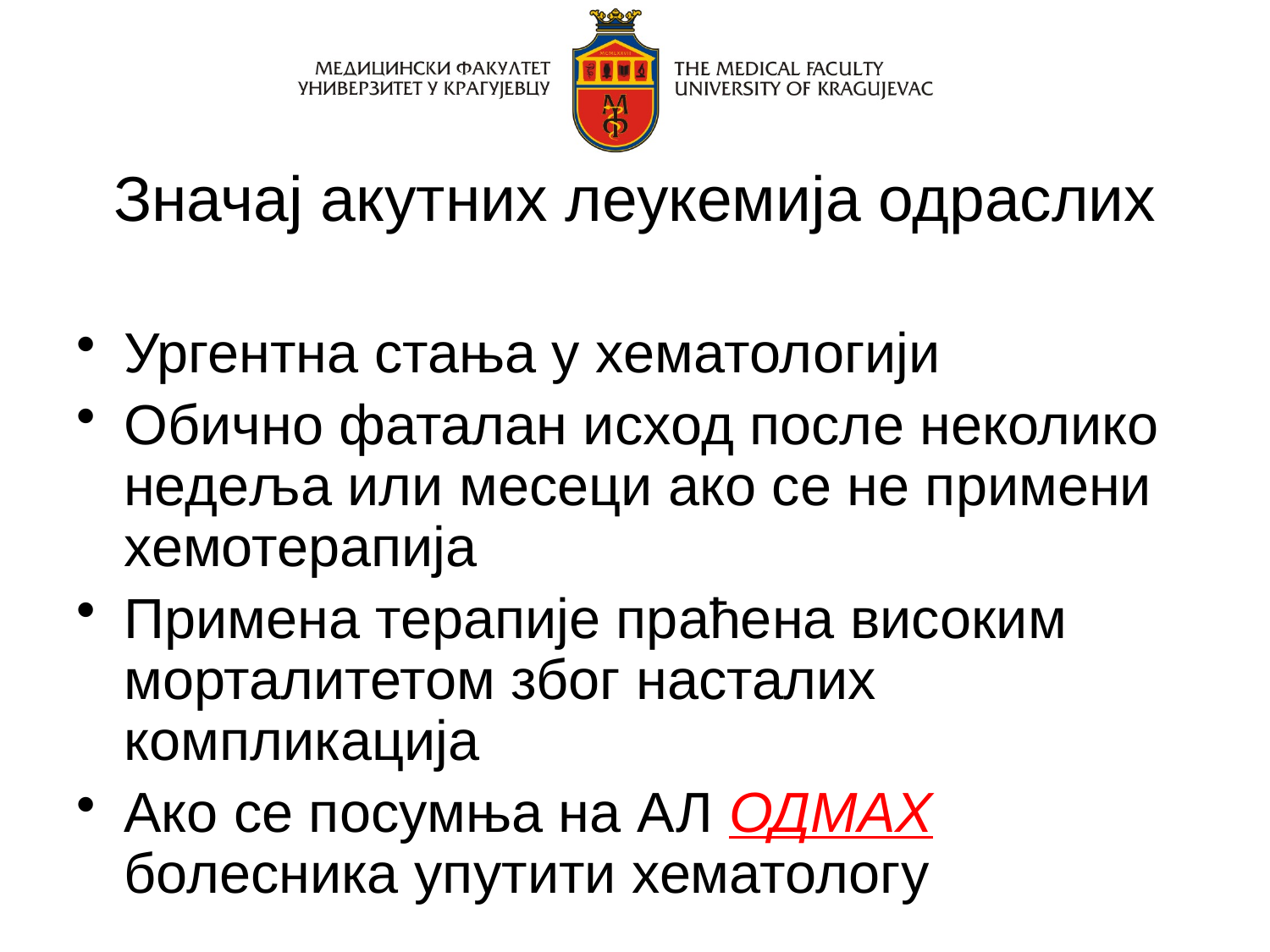

# Значај акутних леукемија одраслих
Ургентна стања у хематологији
Обично фаталан исход после неколико недеља или месеци ако се не примени хемотерапија
Примена терапије праћена високим морталитетом због насталих компликација
Ако се посумња на АЛ ОДМАХ болесника упутити хематологу